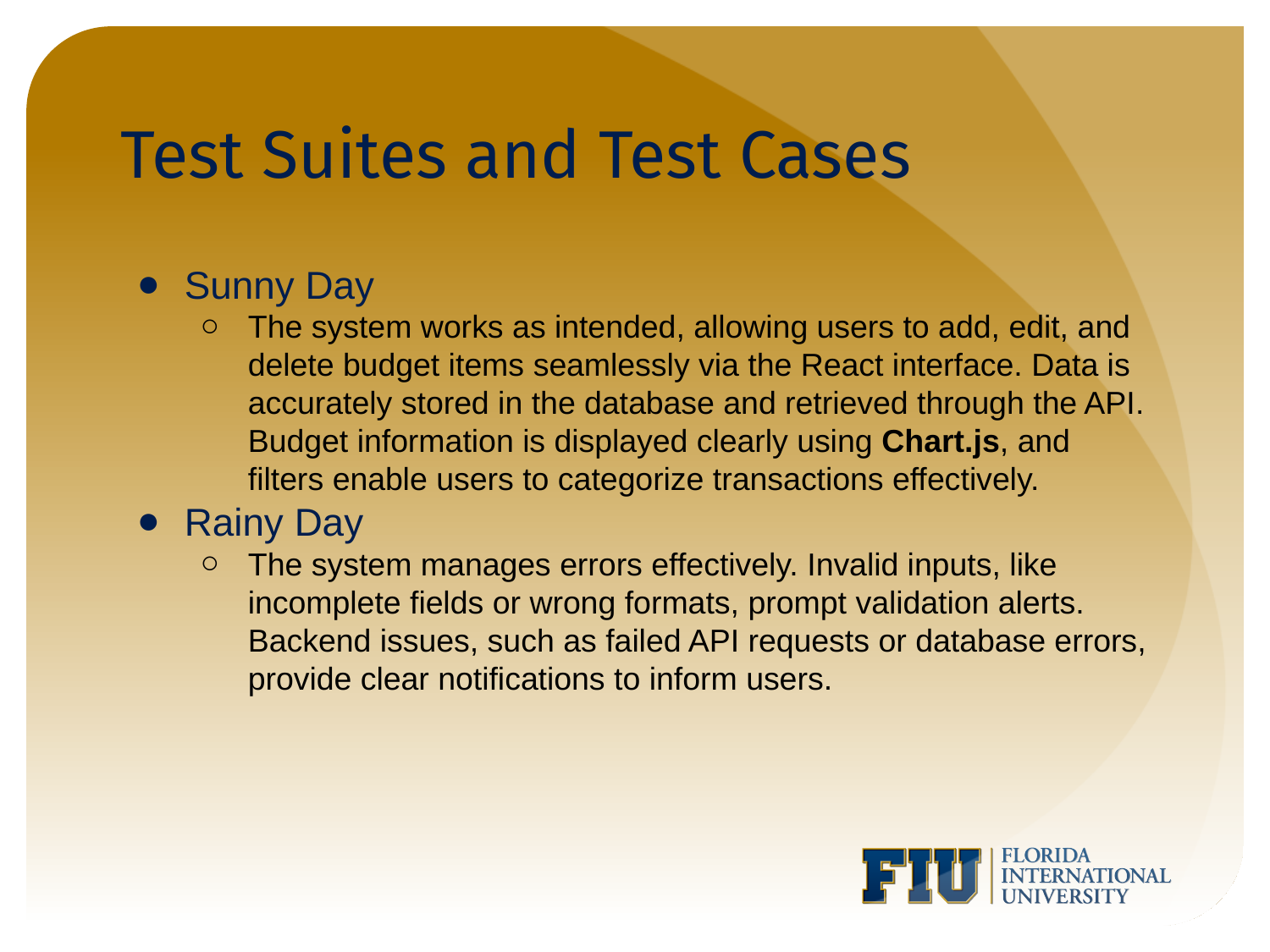

# Test Suites and Test Cases
Sunny Day
The system works as intended, allowing users to add, edit, and delete budget items seamlessly via the React interface. Data is accurately stored in the database and retrieved through the API. Budget information is displayed clearly using Chart.js, and filters enable users to categorize transactions effectively.
Rainy Day
The system manages errors effectively. Invalid inputs, like incomplete fields or wrong formats, prompt validation alerts. Backend issues, such as failed API requests or database errors, provide clear notifications to inform users.